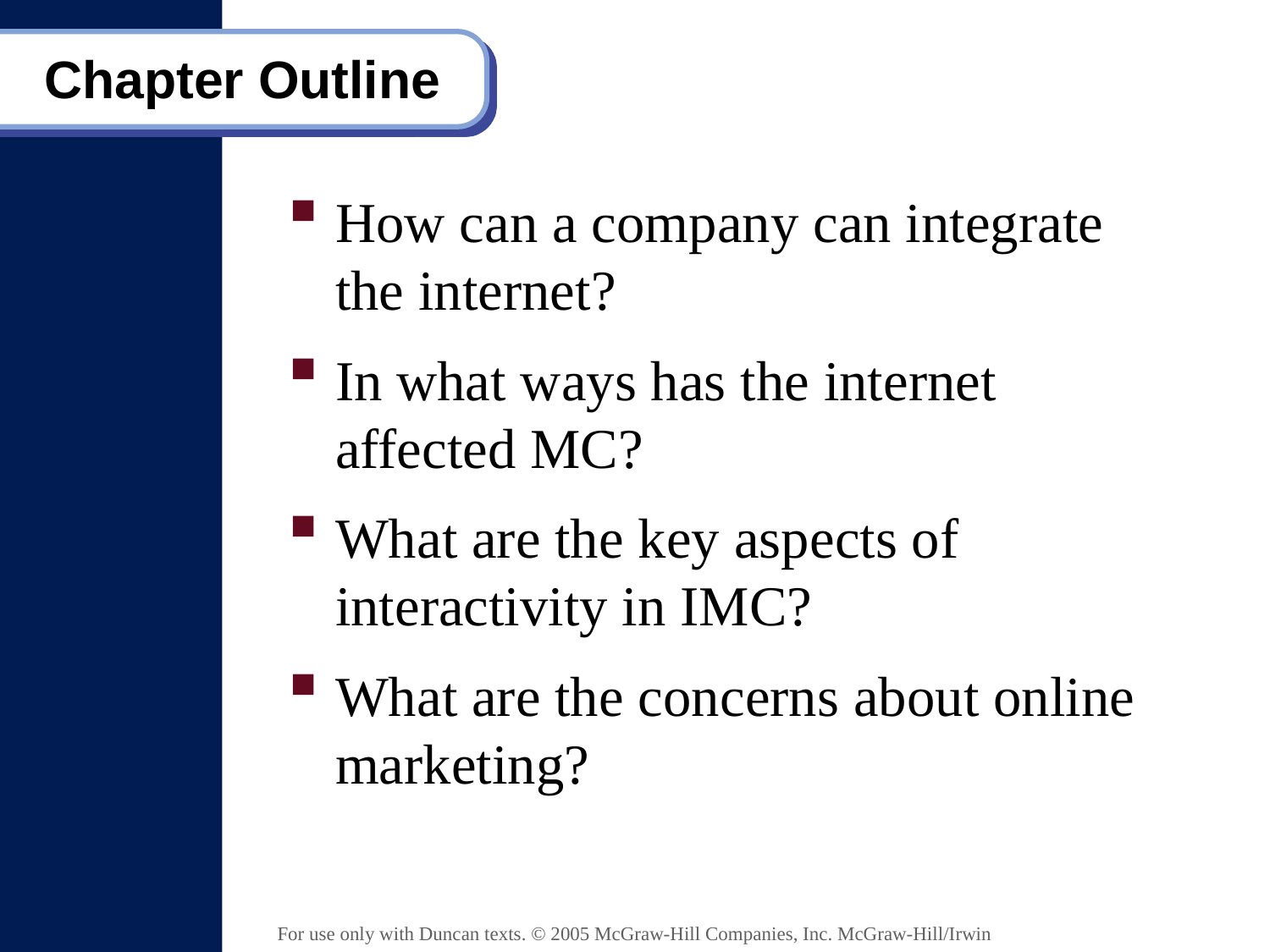

# Chapter Outline
How can a company can integrate the internet?
In what ways has the internet affected MC?
What are the key aspects of interactivity in IMC?
What are the concerns about online marketing?